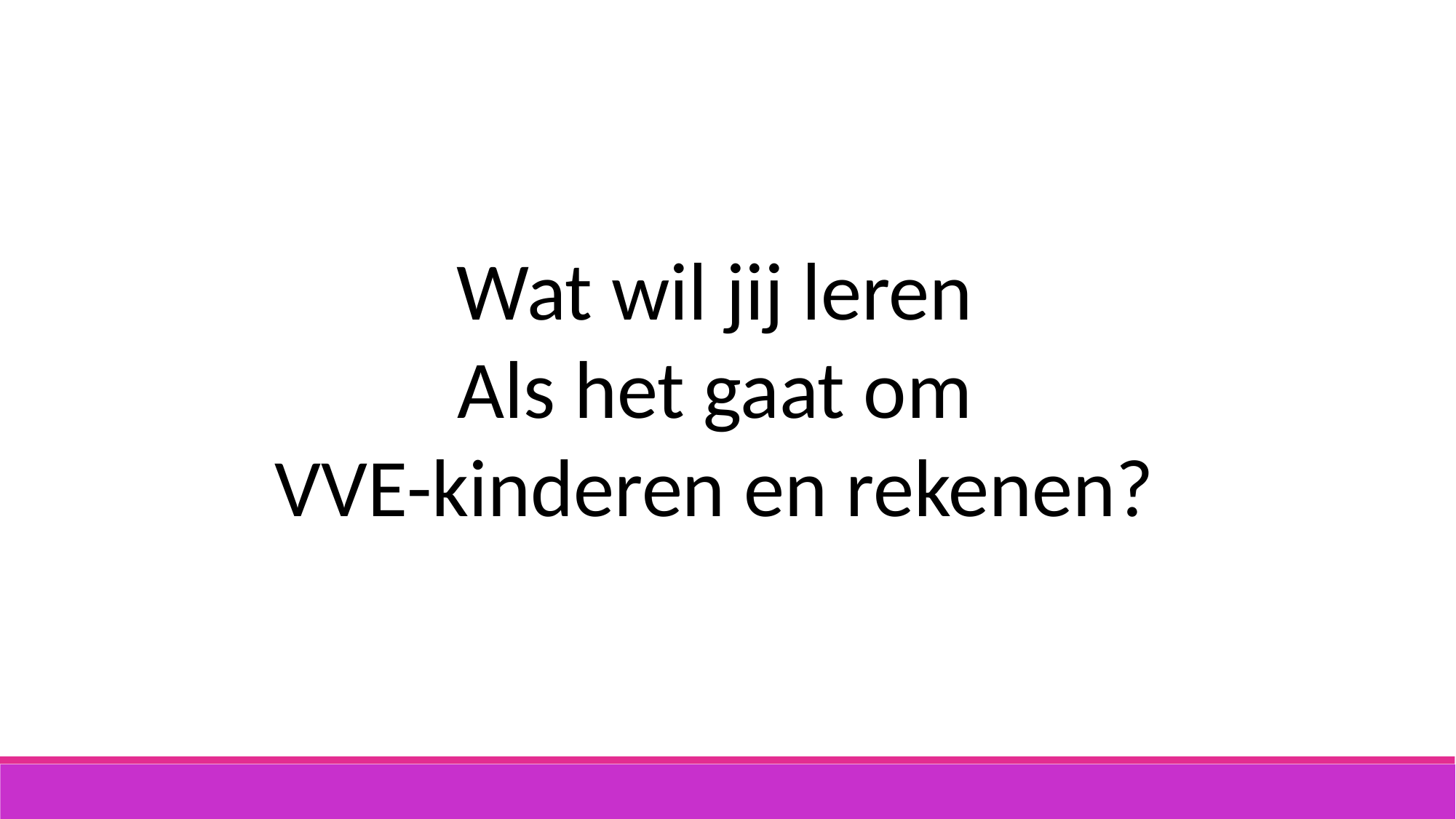

Wat wil jij leren
Als het gaat om
VVE-kinderen en rekenen?